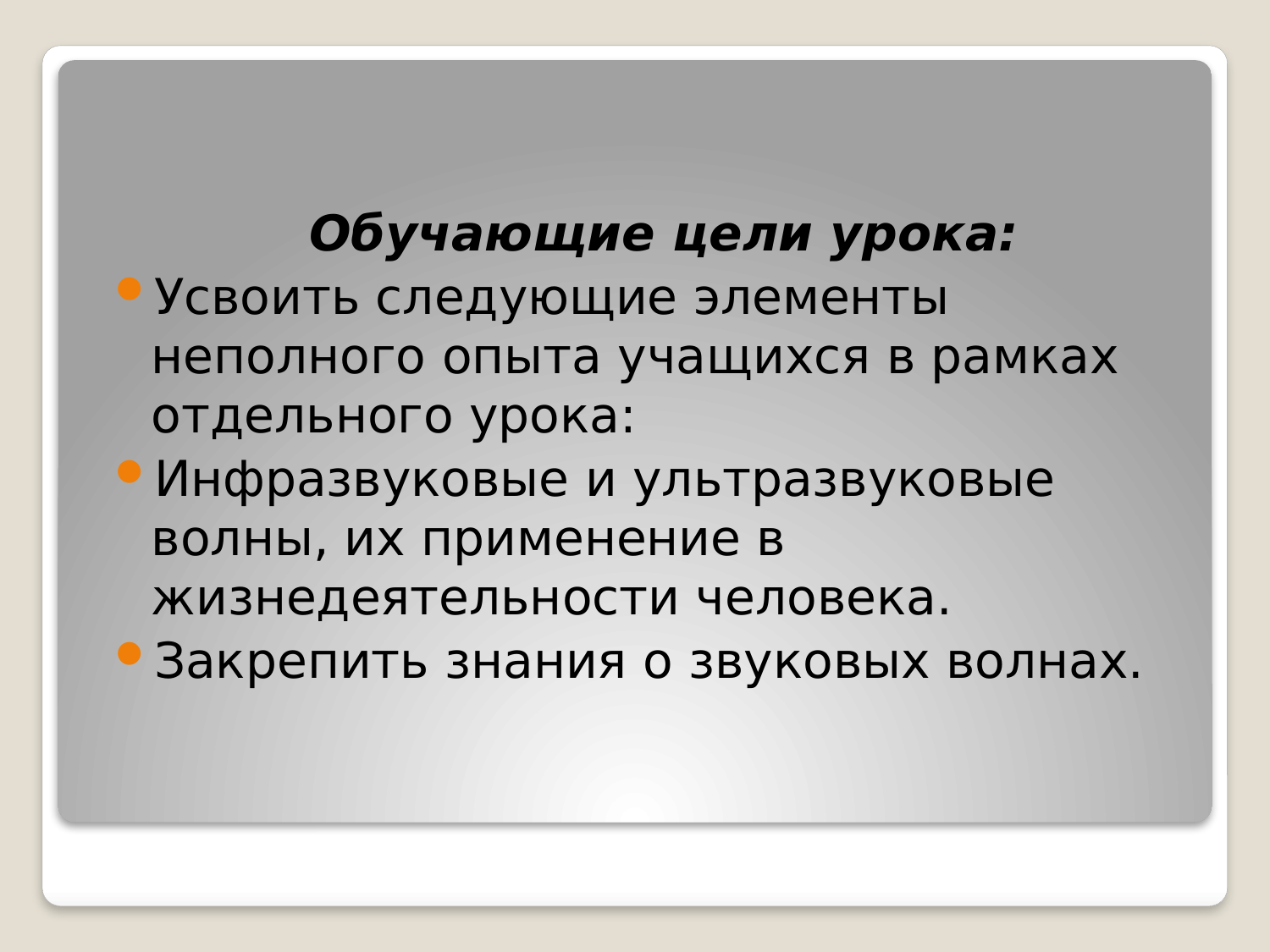

Обучающие цели урока:
Усвоить следующие элементы неполного опыта учащихся в рамках отдельного урока:
Инфразвуковые и ультразвуковые  волны, их применение в жизнедеятельности человека.
Закрепить знания о звуковых волнах.

#